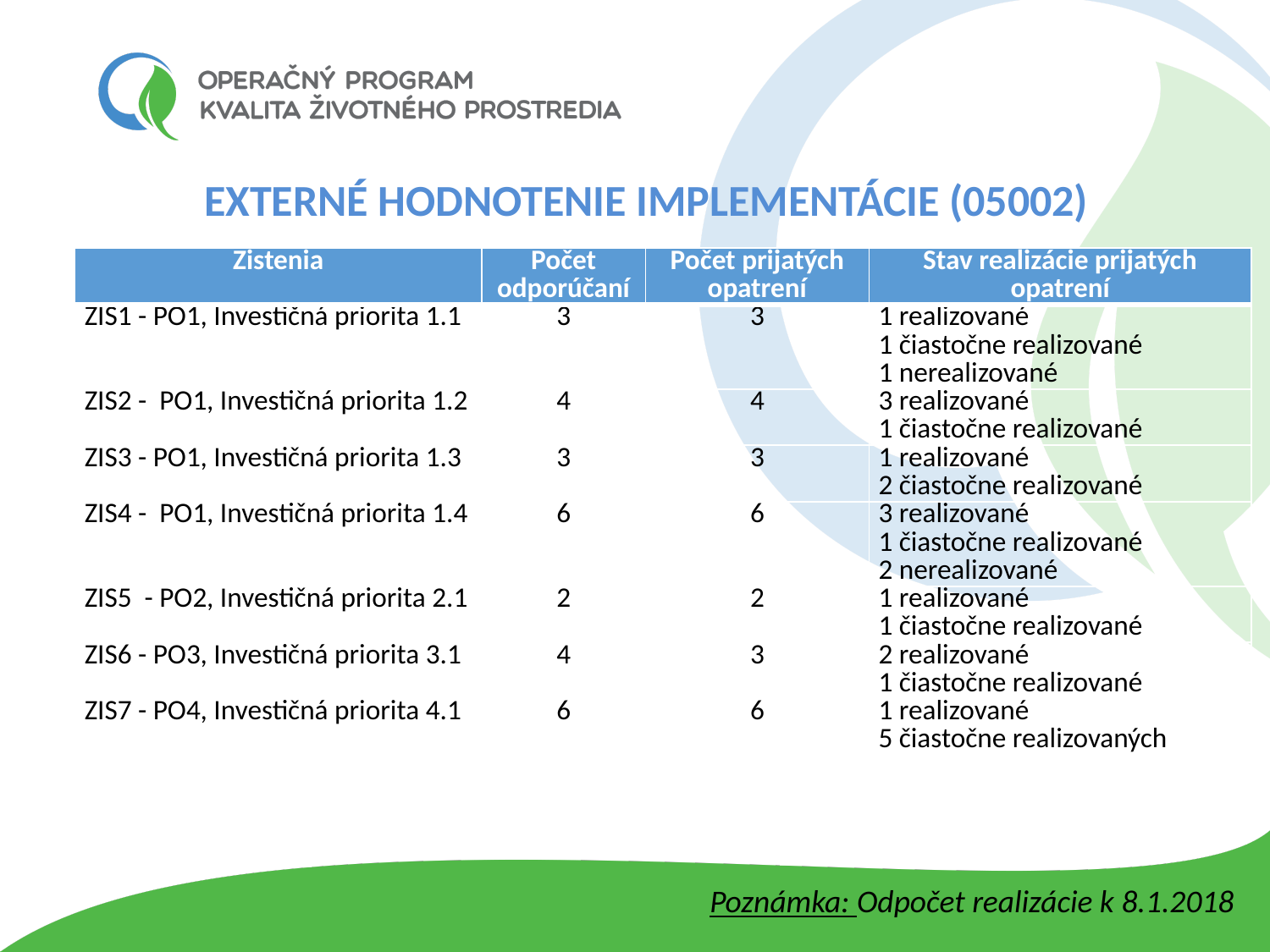

EXTERNÉ HODNOTENIE IMPLEMENTÁCIE (05002)
| Zistenia | Počet odporúčaní | Počet prijatých opatrení | Stav realizácie prijatých opatrení |
| --- | --- | --- | --- |
| ZIS1 - PO1, Investičná priorita 1.1 | 3 | 3 | 1 realizované 1 čiastočne realizované 1 nerealizované |
| ZIS2 - PO1, Investičná priorita 1.2 | 4 | 4 | 3 realizované 1 čiastočne realizované |
| ZIS3 - PO1, Investičná priorita 1.3 | 3 | 3 | 1 realizované 2 čiastočne realizované |
| ZIS4 - PO1, Investičná priorita 1.4 | 6 | 6 | 3 realizované 1 čiastočne realizované 2 nerealizované |
| ZIS5 - PO2, Investičná priorita 2.1 | 2 | 2 | 1 realizované 1 čiastočne realizované |
| ZIS6 - PO3, Investičná priorita 3.1 | 4 | 3 | 2 realizované 1 čiastočne realizované |
| ZIS7 - PO4, Investičná priorita 4.1 | 6 | 6 | 1 realizované 5 čiastočne realizovaných |
Poznámka: Odpočet realizácie k 8.1.2018